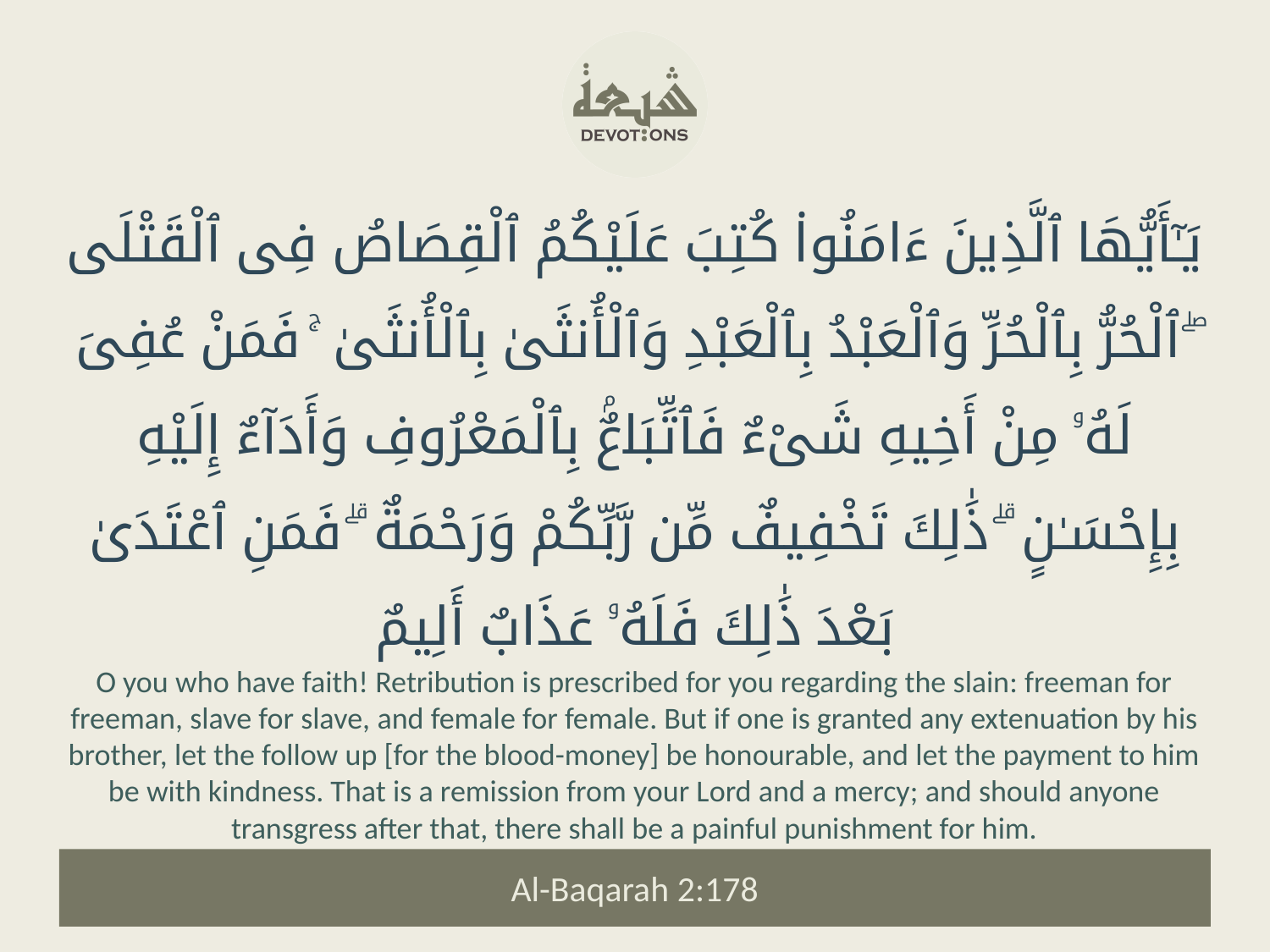

يَـٰٓأَيُّهَا ٱلَّذِينَ ءَامَنُوا۟ كُتِبَ عَلَيْكُمُ ٱلْقِصَاصُ فِى ٱلْقَتْلَى ۖ ٱلْحُرُّ بِٱلْحُرِّ وَٱلْعَبْدُ بِٱلْعَبْدِ وَٱلْأُنثَىٰ بِٱلْأُنثَىٰ ۚ فَمَنْ عُفِىَ لَهُۥ مِنْ أَخِيهِ شَىْءٌ فَٱتِّبَاعٌۢ بِٱلْمَعْرُوفِ وَأَدَآءٌ إِلَيْهِ بِإِحْسَـٰنٍ ۗ ذَٰلِكَ تَخْفِيفٌ مِّن رَّبِّكُمْ وَرَحْمَةٌ ۗ فَمَنِ ٱعْتَدَىٰ بَعْدَ ذَٰلِكَ فَلَهُۥ عَذَابٌ أَلِيمٌ
O you who have faith! Retribution is prescribed for you regarding the slain: freeman for freeman, slave for slave, and female for female. But if one is granted any extenuation by his brother, let the follow up [for the blood-money] be honourable, and let the payment to him be with kindness. That is a remission from your Lord and a mercy; and should anyone transgress after that, there shall be a painful punishment for him.
Al-Baqarah 2:178